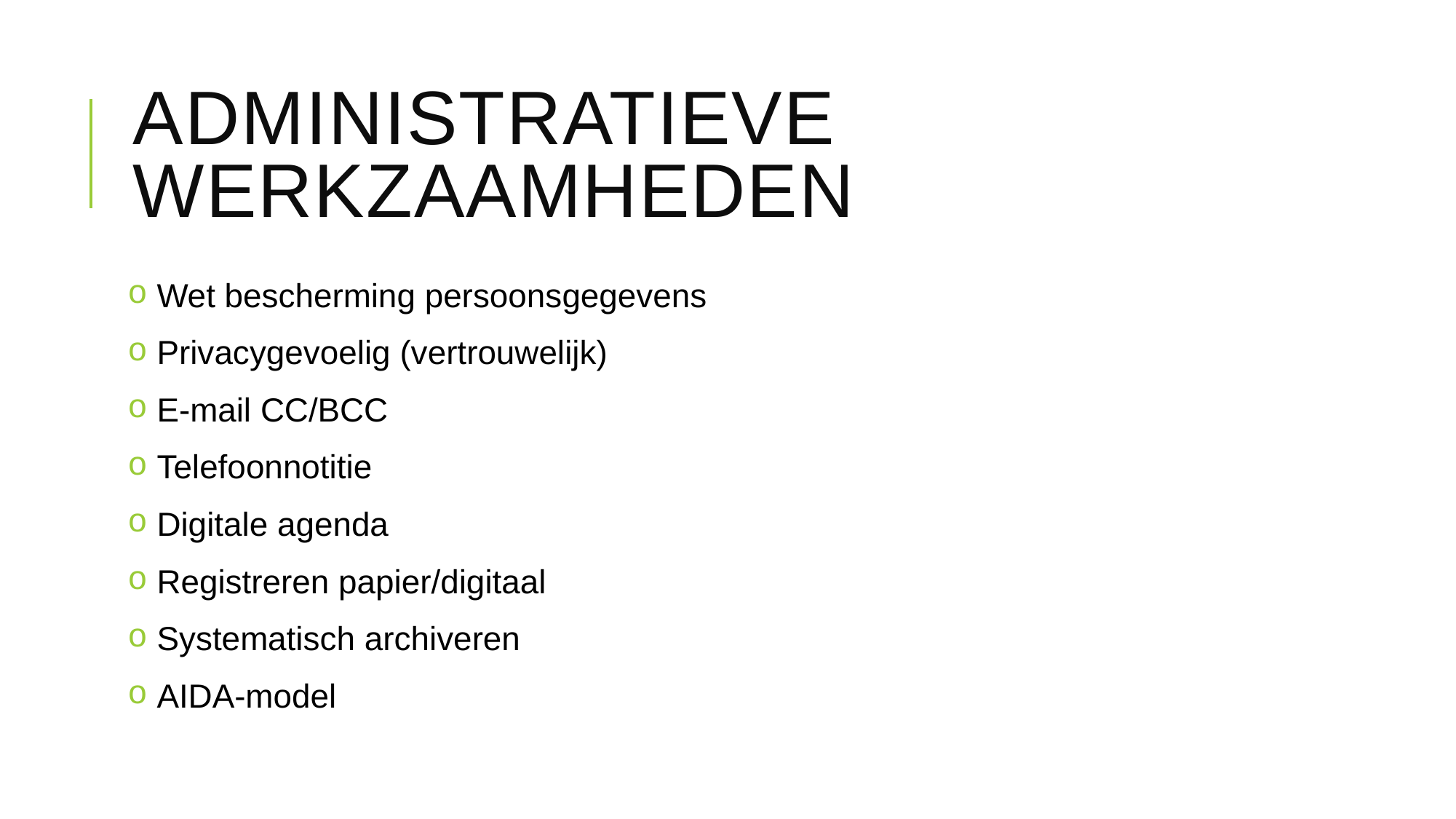

# Administratieve werkzaamheden
 Wet bescherming persoonsgegevens
 Privacygevoelig (vertrouwelijk)
 E-mail CC/BCC
 Telefoonnotitie
 Digitale agenda
 Registreren papier/digitaal
 Systematisch archiveren
 AIDA-model